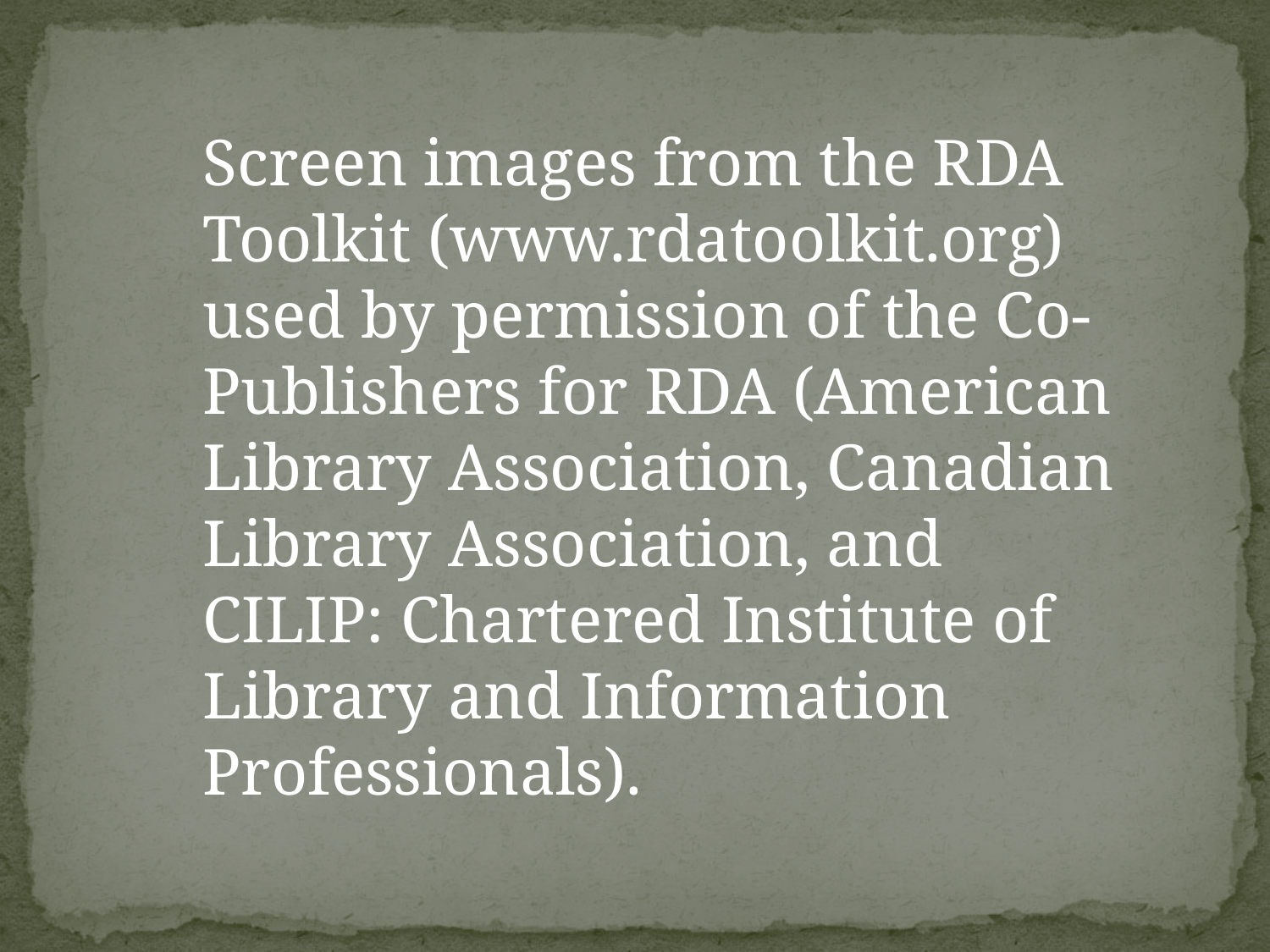

Screen images from the RDA Toolkit (www.rdatoolkit.org) used by permission of the Co-Publishers for RDA (American Library Association, Canadian Library Association, and CILIP: Chartered Institute of Library and Information Professionals).